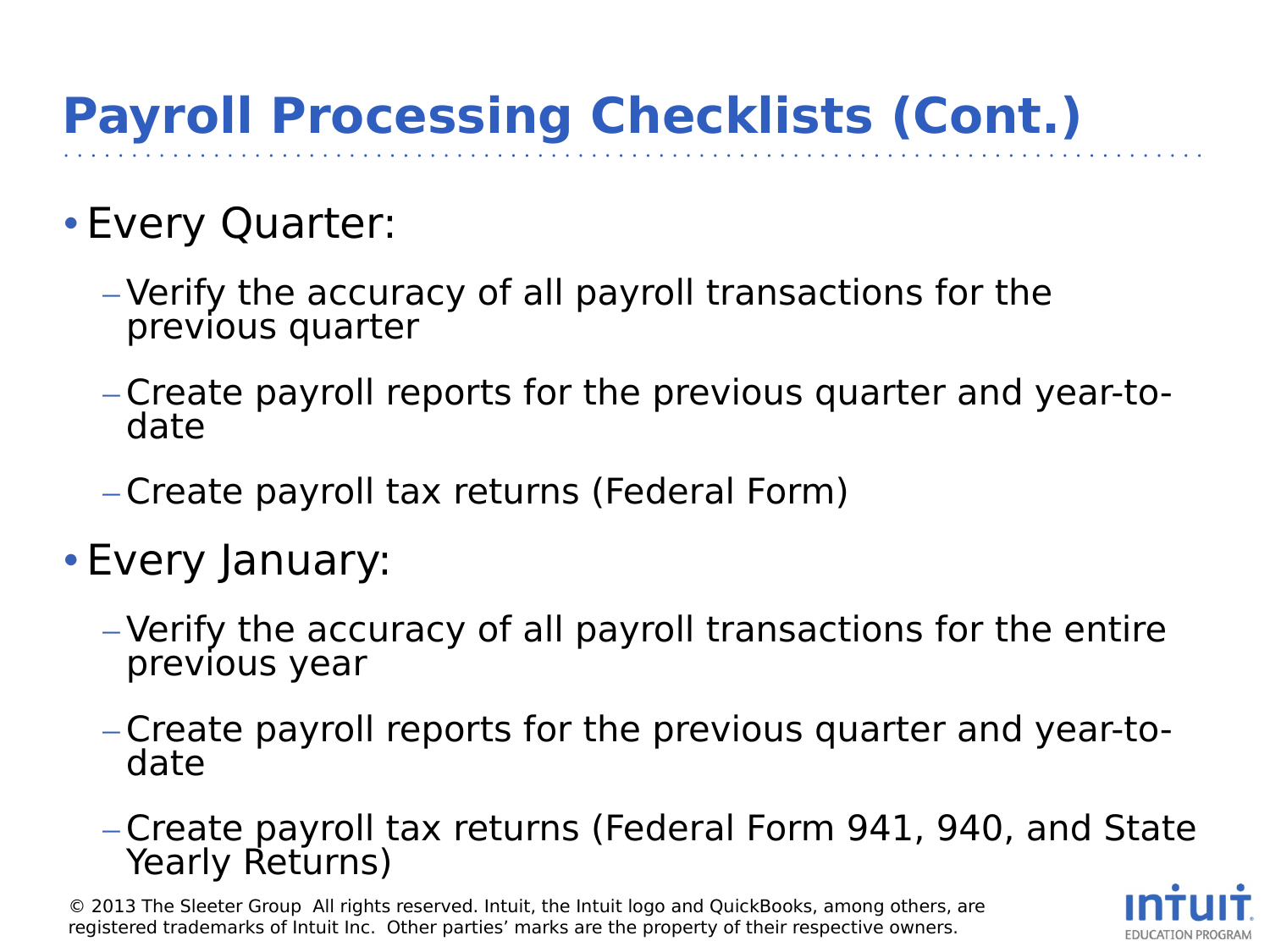

# Payroll Processing Checklists (Cont.)
Every Quarter:
Verify the accuracy of all payroll transactions for the previous quarter
Create payroll reports for the previous quarter and year-to-date
Create payroll tax returns (Federal Form)
Every January:
Verify the accuracy of all payroll transactions for the entire previous year
Create payroll reports for the previous quarter and year-to-date
Create payroll tax returns (Federal Form 941, 940, and State Yearly Returns)